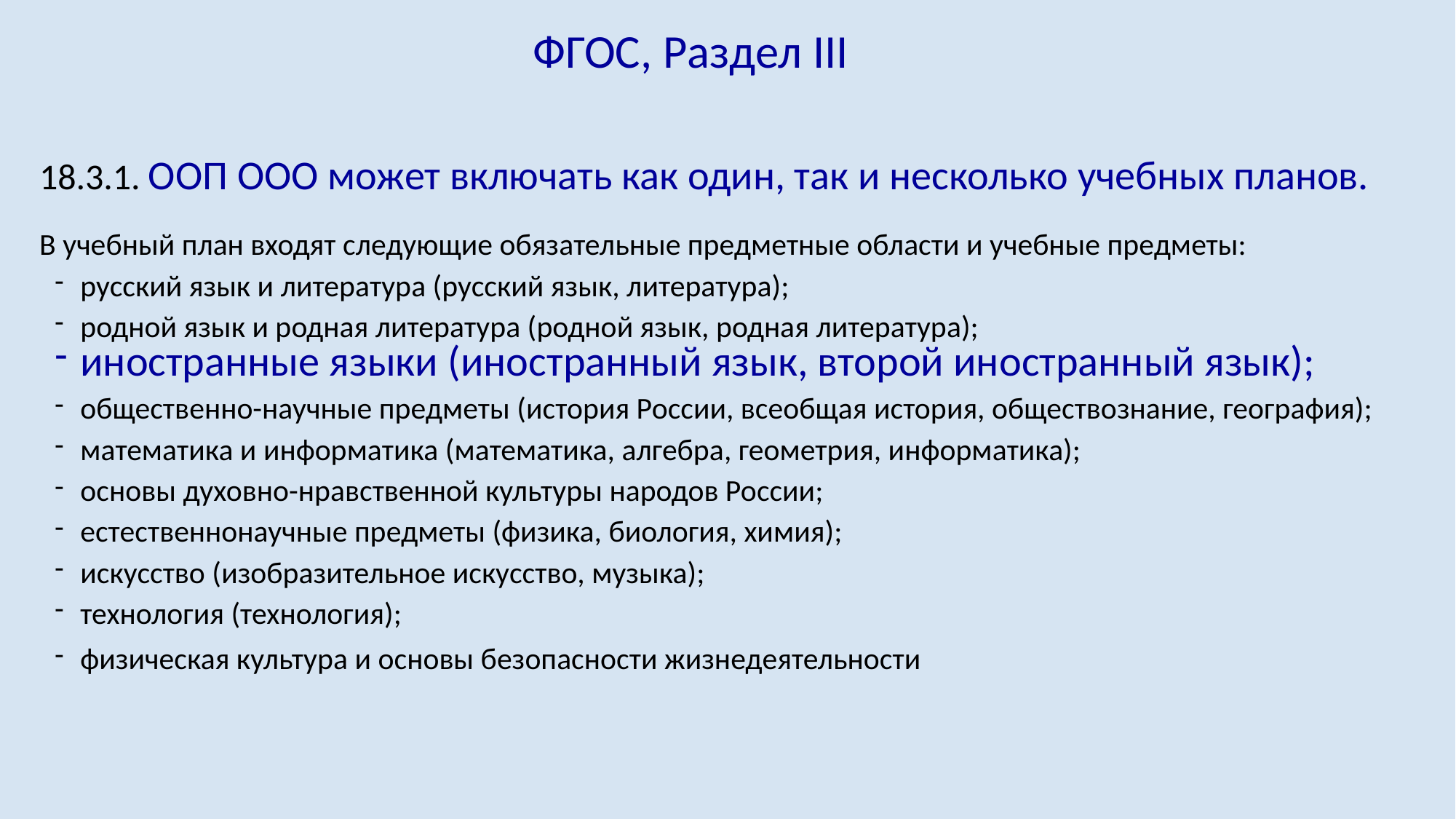

# ФГОС, Раздел III
18.3.1. ООП ООО может включать как один, так и несколько учебных планов.

В учебный план входят следующие обязательные предметные области и учебные предметы:
русский язык и литература (русский язык, литература);
родной язык и родная литература (родной язык, родная литература);
иностранные языки (иностранный язык, второй иностранный язык);
общественно-научные предметы (история России, всеобщая история, обществознание, география);
математика и информатика (математика, алгебра, геометрия, информатика);
основы духовно-нравственной культуры народов России;
естественнонаучные предметы (физика, биология, химия);
искусство (изобразительное искусство, музыка);
технология (технология);
физическая культура и основы безопасности жизнедеятельности